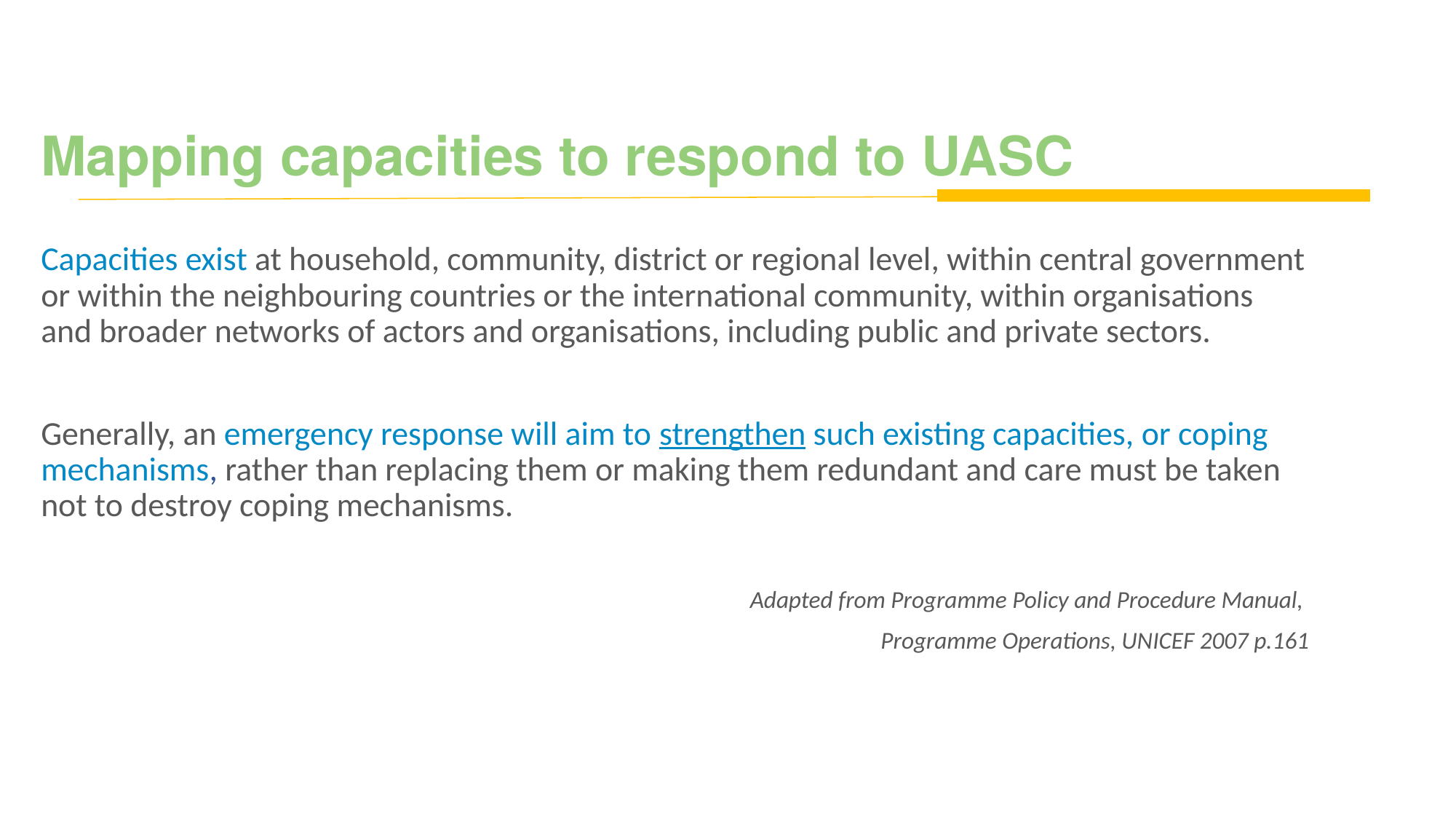

# Mapping capacities to respond to UASC
Capacities exist at household, community, district or regional level, within central government or within the neighbouring countries or the international community, within organisations and broader networks of actors and organisations, including public and private sectors.

Generally, an emergency response will aim to strengthen such existing capacities, or coping mechanisms, rather than replacing them or making them redundant and care must be taken not to destroy coping mechanisms.

 Adapted from Programme Policy and Procedure Manual,
Programme Operations, UNICEF 2007 p.161